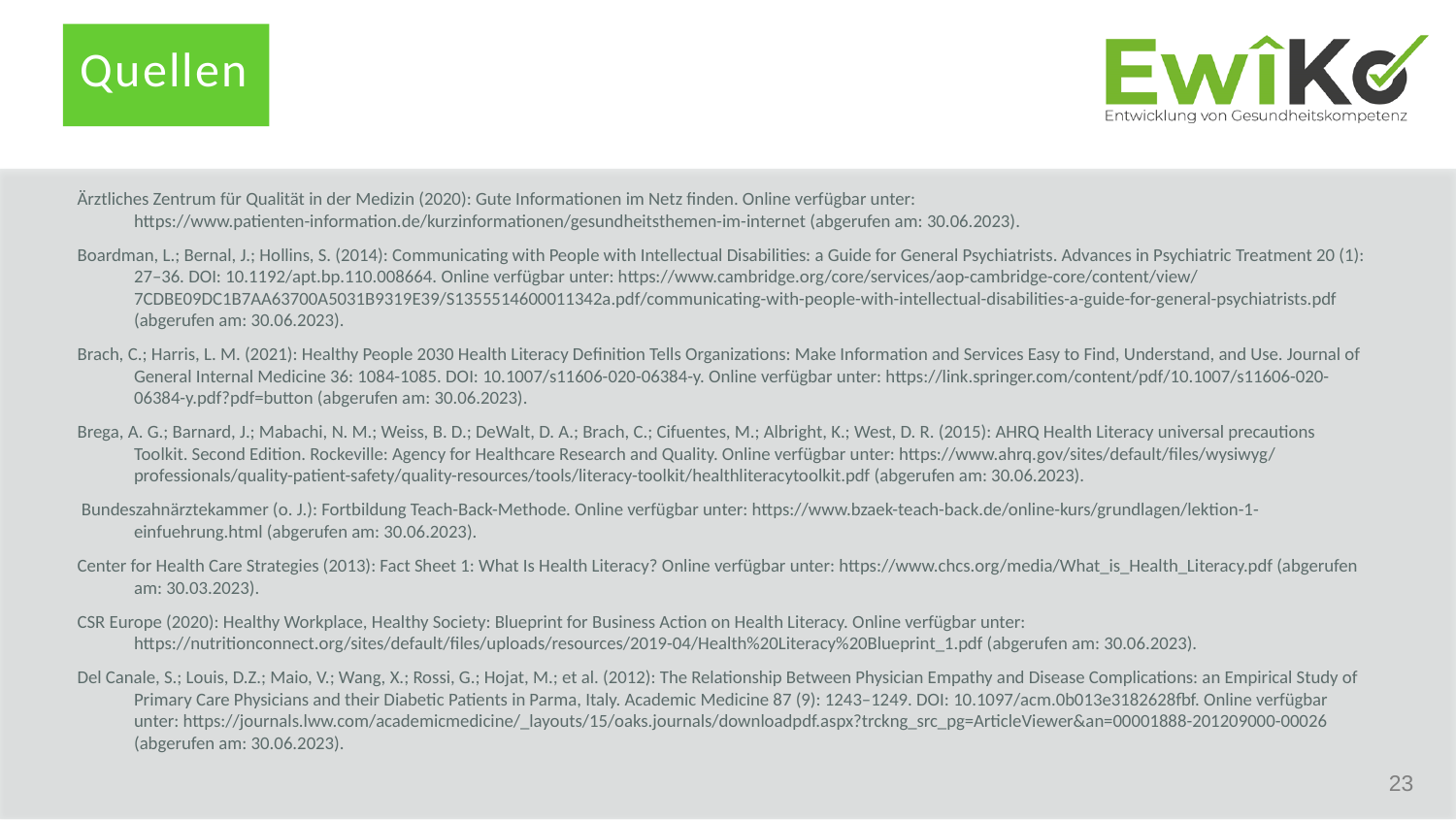

Quellen
Ärztliches Zentrum für Qualität in der Medizin (2020): Gute Informationen im Netz finden. Online verfügbar unter: https://www.patienten-information.de/kurzinformationen/gesundheitsthemen-im-internet (abgerufen am: 30.06.2023).
Boardman, L.; Bernal, J.; Hollins, S. (2014): Communicating with People with Intellectual Disabilities: a Guide for General Psychiatrists. Advances in Psychiatric Treatment 20 (1): 27–36. DOI: 10.1192/apt.bp.110.008664. Online verfügbar unter: https://www.cambridge.org/core/services/aop-cambridge-core/content/view/7CDBE09DC1B7AA63700A5031B9319E39/S1355514600011342a.pdf/communicating-with-people-with-intellectual-disabilities-a-guide-for-general-psychiatrists.pdf (abgerufen am: 30.06.2023).
Brach, C.; Harris, L. M. (2021): Healthy People 2030 Health Literacy Definition Tells Organizations: Make Information and Services Easy to Find, Understand, and Use. Journal of General Internal Medicine 36: 1084-1085. DOI: 10.1007/s11606-020-06384-y. Online verfügbar unter: https://link.springer.com/content/pdf/10.1007/s11606-020-06384-y.pdf?pdf=button (abgerufen am: 30.06.2023).
Brega, A. G.; Barnard, J.; Mabachi, N. M.; Weiss, B. D.; DeWalt, D. A.; Brach, C.; Cifuentes, M.; Albright, K.; West, D. R. (2015): AHRQ Health Literacy universal precautions Toolkit. Second Edition. Rockeville: Agency for Healthcare Research and Quality. Online verfügbar unter: https://​www.ahrq.gov​/​sites/​default/​files/​wysiwyg/​professionals/​quality-​patient-​safety/​quality-​resources/​tools/​literacy-​toolkit/​healthliteracytoolkit.pdf (abgerufen am: 30.06.2023).
 Bundeszahnärztekammer (o. J.): Fortbildung Teach-Back-Methode. Online verfügbar unter: https://www.bzaek-teach-back.de/online-kurs/grundlagen/lektion-1-einfuehrung.html (abgerufen am: 30.06.2023).
Center for Health Care Strategies (2013): Fact Sheet 1: What Is Health Literacy? Online verfügbar unter: https://www.chcs.org/media/What_is_Health_Literacy.pdf (abgerufen am: 30.03.2023).
CSR Europe (2020): Healthy Workplace, Healthy Society: Blueprint for Business Action on Health Literacy. Online verfügbar unter: https://nutritionconnect.org/sites/default/files/uploads/resources/2019-04/Health%20Literacy%20Blueprint_1.pdf (abgerufen am: 30.06.2023).
Del Canale, S.; Louis, D.Z.; Maio, V.; Wang, X.; Rossi, G.; Hojat, M.; et al. (2012): The Relationship Between Physician Empathy and Disease Complications: an Empirical Study of Primary Care Physicians and their Diabetic Patients in Parma, Italy. Academic Medicine 87 (9): 1243–1249. DOI: 10.1097/acm.0b013e3182628fbf. Online verfügbar unter: https://journals.lww.com/academicmedicine/_layouts/15/oaks.journals/downloadpdf.aspx?trckng_src_pg=ArticleViewer&an=00001888-201209000-00026 (abgerufen am: 30.06.2023).